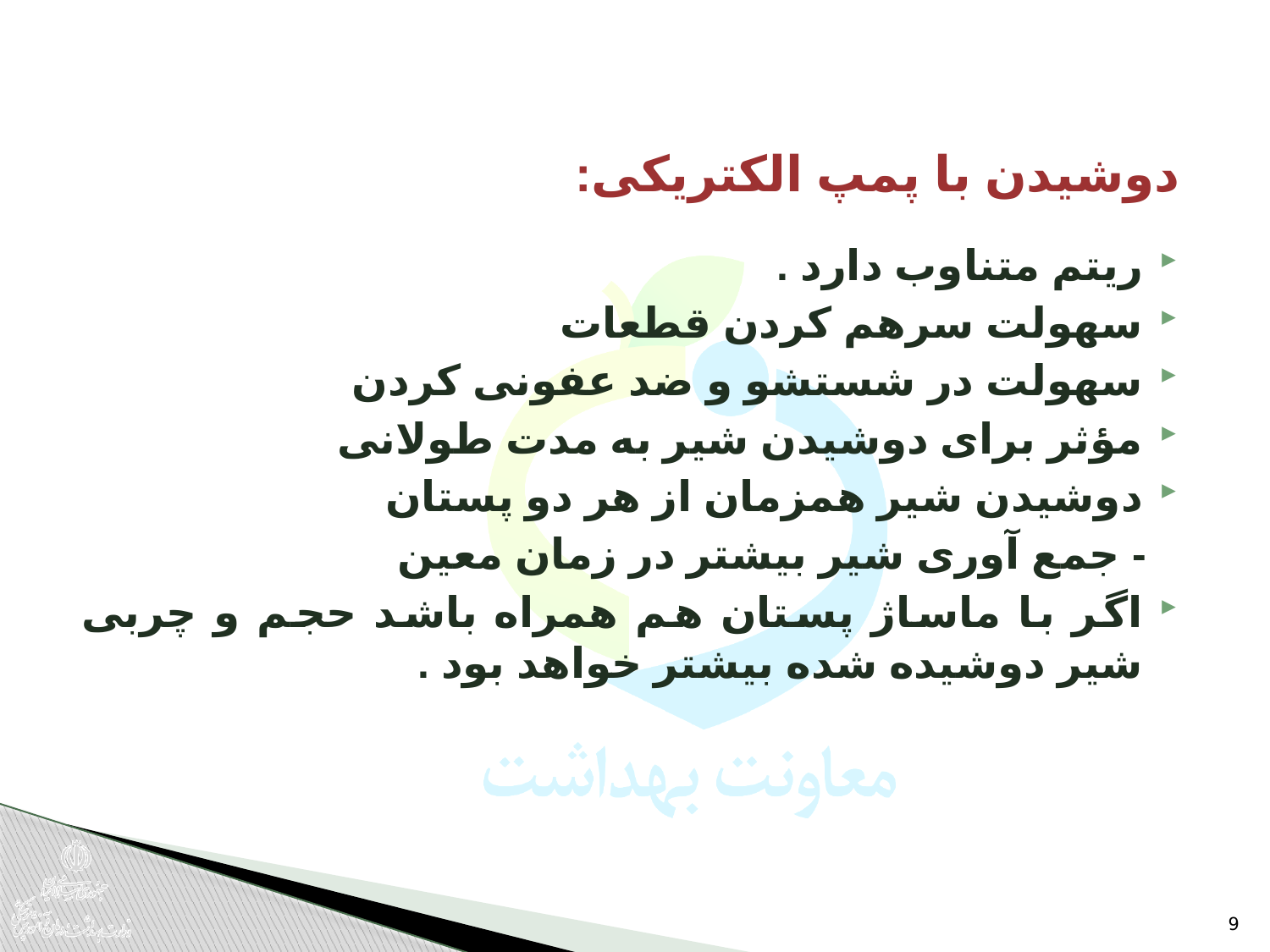

دوشیدن با پمپ الکتریکی:

ریتم متناوب دارد .
سهولت سرهم کردن قطعات
سهولت در شستشو و ضد عفونی کردن
مؤثر برای دوشیدن شیر به مدت طولانی
دوشیدن شیر همزمان از هر دو پستان
    - جمع آوری شیر بیشتر در زمان معین
اگر با ماساژ پستان هم همراه باشد حجم و چربی شیر دوشیده شده بیشتر خواهد بود .
9